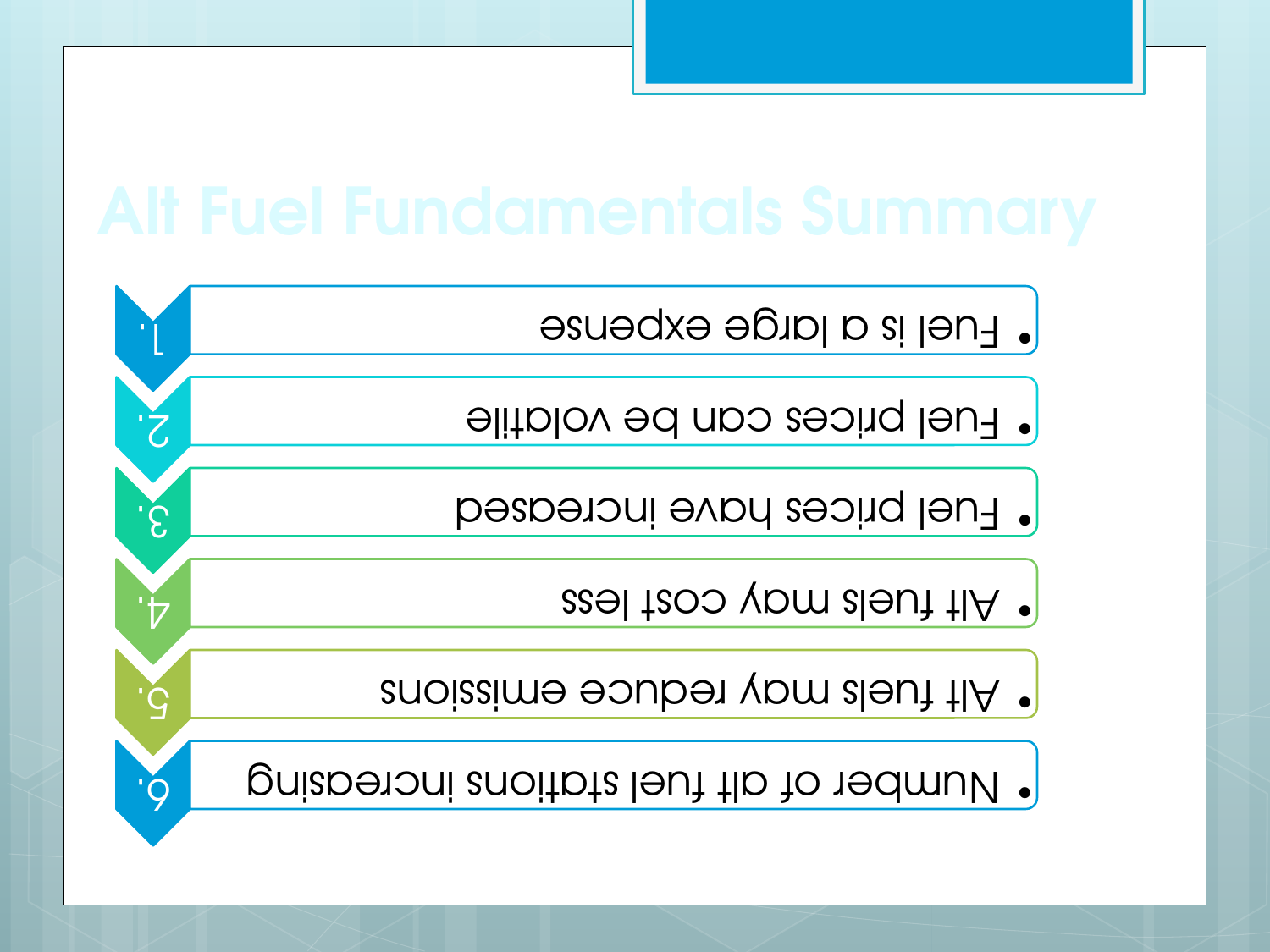

# Alt Fuel Fundamentals Summary
1.
Fuel is a large expense
2.
Fuel prices can be volatile
3.
Fuel prices have increased
4.
Alt fuels may cost less
5.
Alt fuels may reduce emissions
6.
Number of alt fuel stations increasing